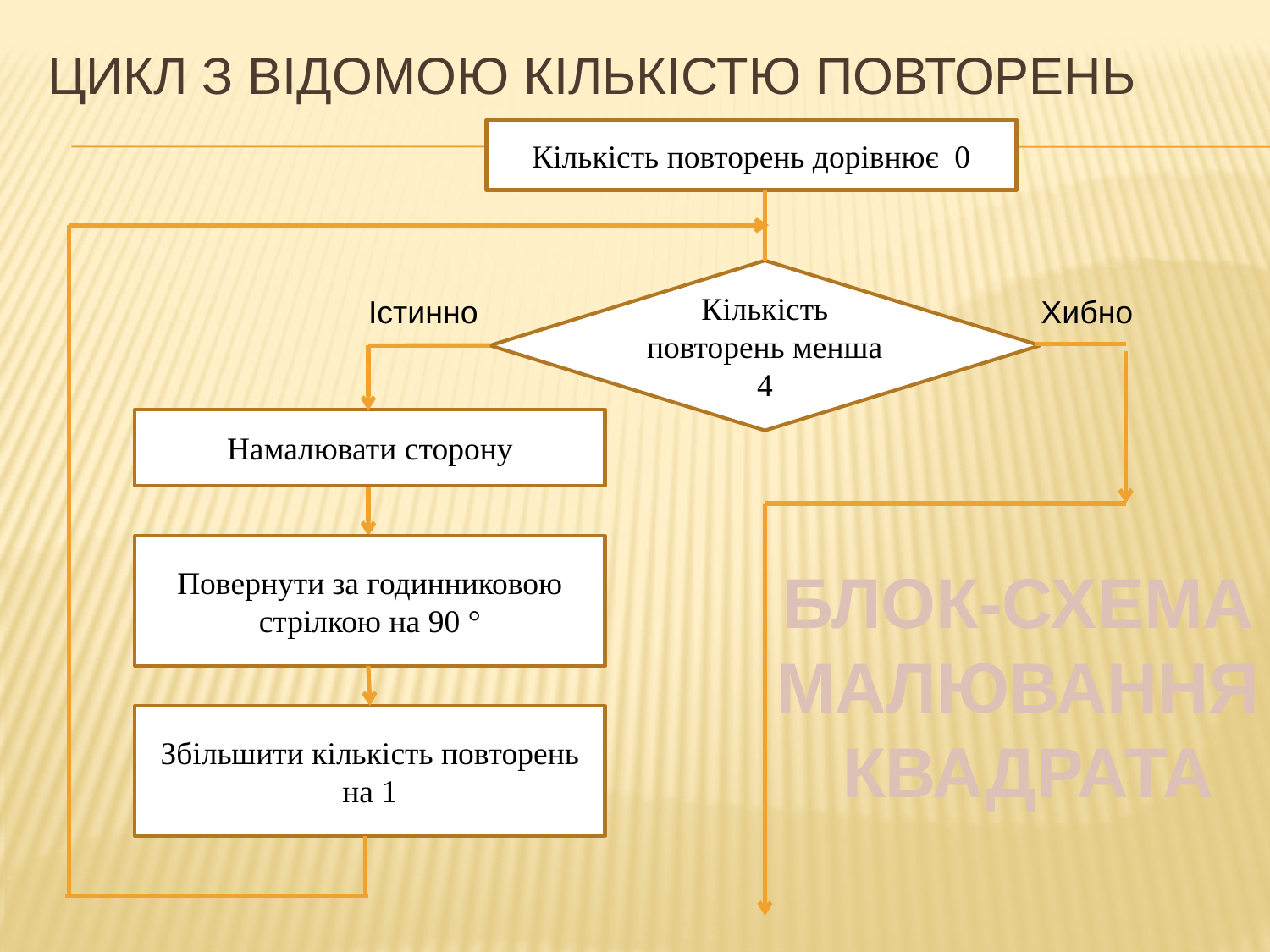

# Цикл з відомою кількістю повторень
Кількість повторень дорівнює  0
Кількість повторень менша 4
Істинно
Хибно
Намалювати сторону
Повернути за годинниковою стрілкою на 90 °
БЛОК-СХЕМА
МАЛЮВАННЯ
КВАДРАТА
Збільшити кількість повторень на 1